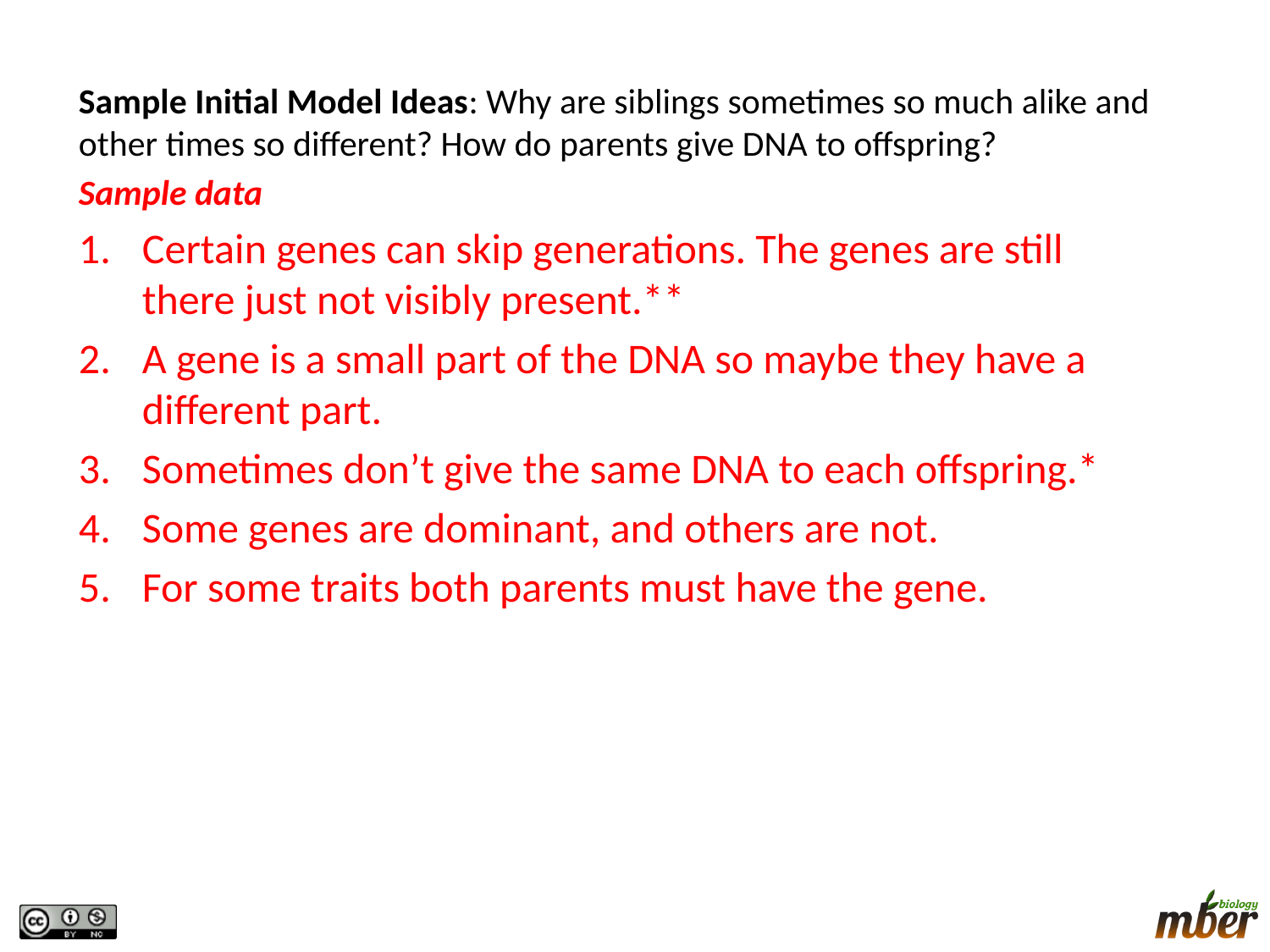

Sample Initial Model Ideas: Why are siblings sometimes so much alike and other times so different? How do parents give DNA to offspring?
Sample data
Certain genes can skip generations. The genes are still there just not visibly present.**
A gene is a small part of the DNA so maybe they have a different part.
Sometimes don’t give the same DNA to each offspring.*
Some genes are dominant, and others are not.
For some traits both parents must have the gene.